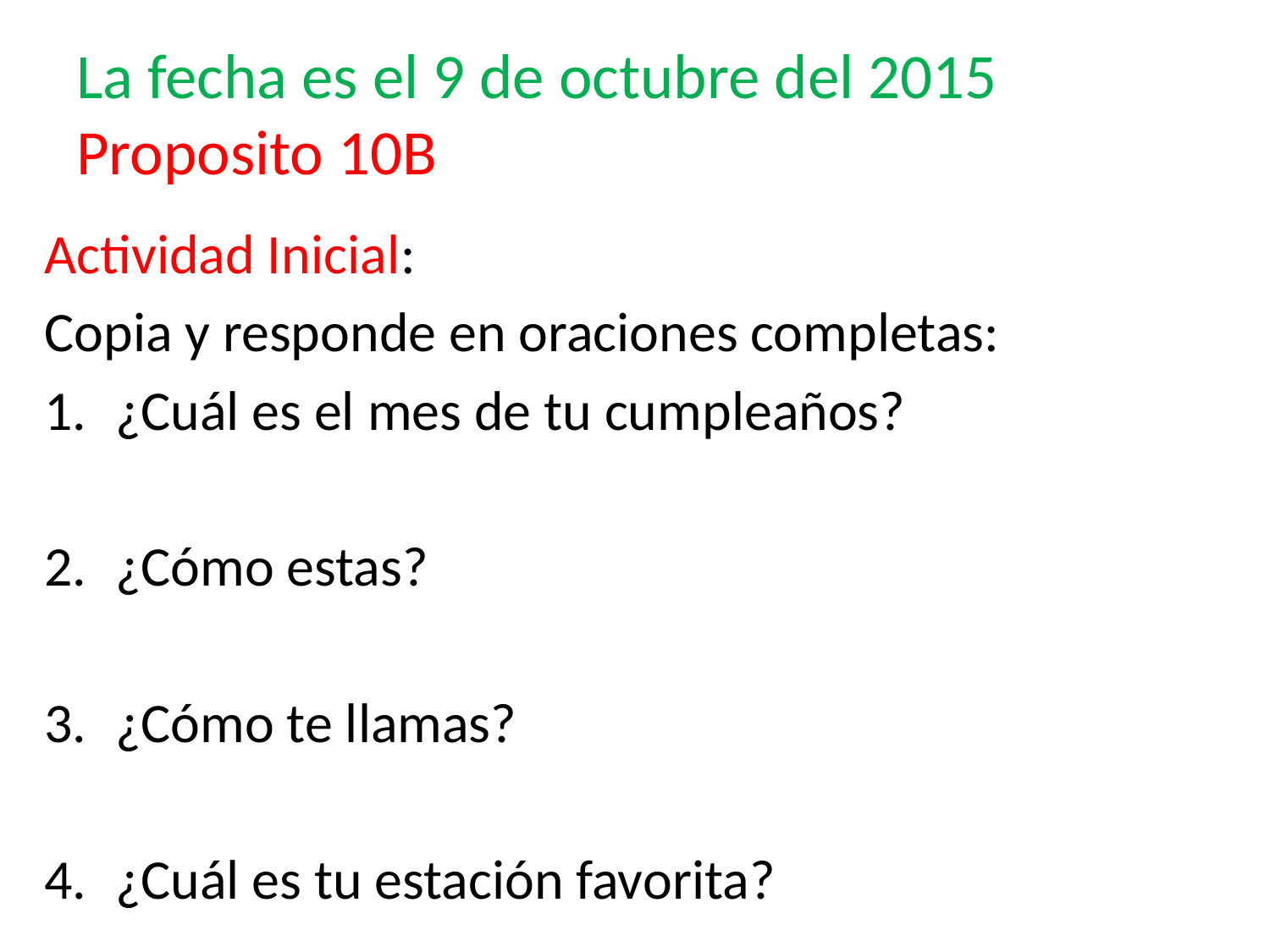

# La fecha es el 9 de octubre del 2015 Proposito 10B
Actividad Inicial:
Copia y responde en oraciones completas:
¿Cuál es el mes de tu cumpleaños?

¿Cómo estas?

¿Cómo te llamas?

¿Cuál es tu estación favorita?